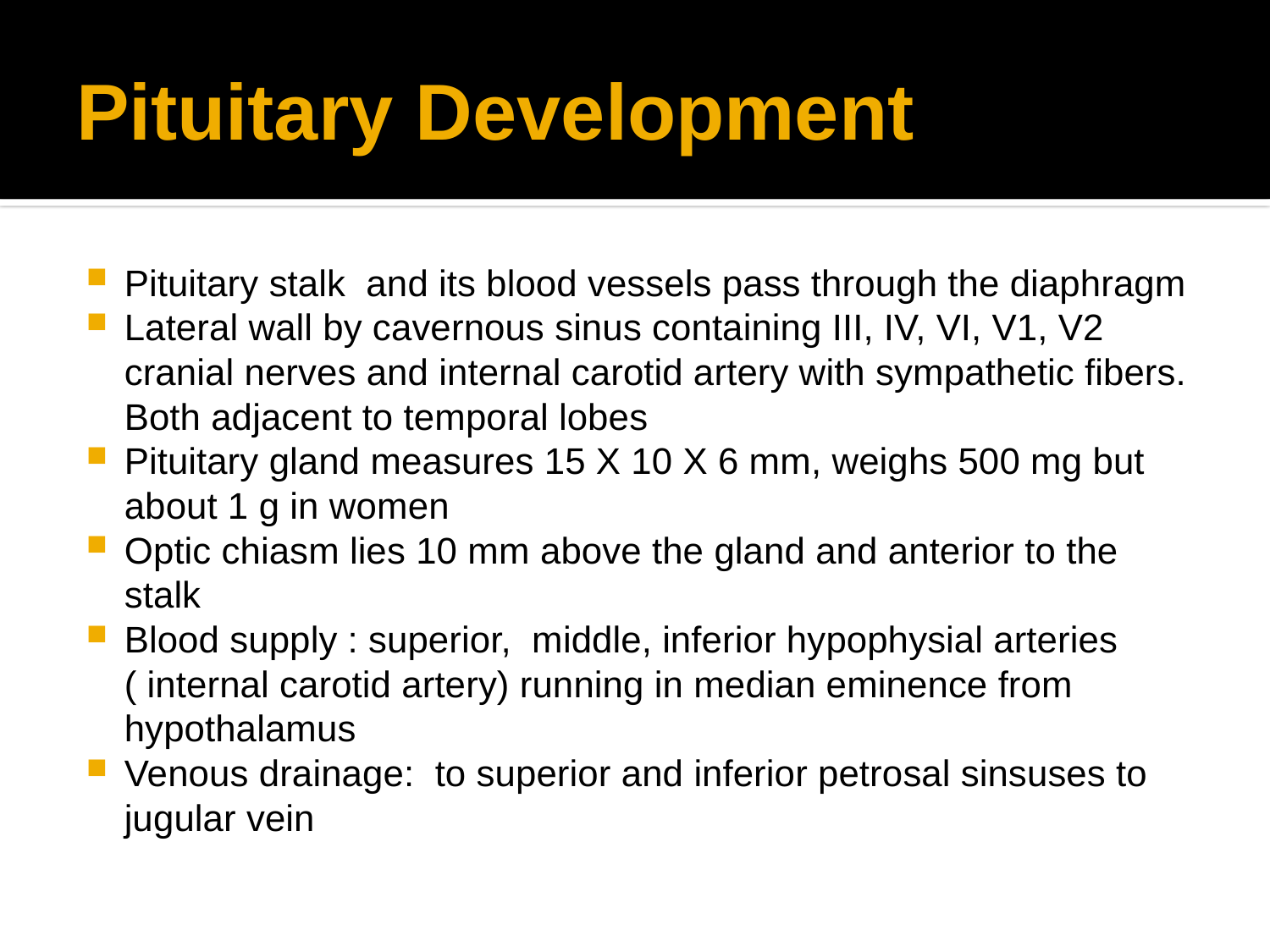

# Pituitary Development
Pituitary stalk  and its blood vessels pass through the diaphragm
Lateral wall by cavernous sinus containing III, IV, VI, V1, V2 cranial nerves and internal carotid artery with sympathetic fibers. Both adjacent to temporal lobes
Pituitary gland measures 15 X 10 X 6 mm, weighs 500 mg but about 1 g in women
Optic chiasm lies 10 mm above the gland and anterior to the stalk
Blood supply : superior,  middle, inferior hypophysial arteries ( internal carotid artery) running in median eminence from hypothalamus
Venous drainage:  to superior and inferior petrosal sinsuses to jugular vein